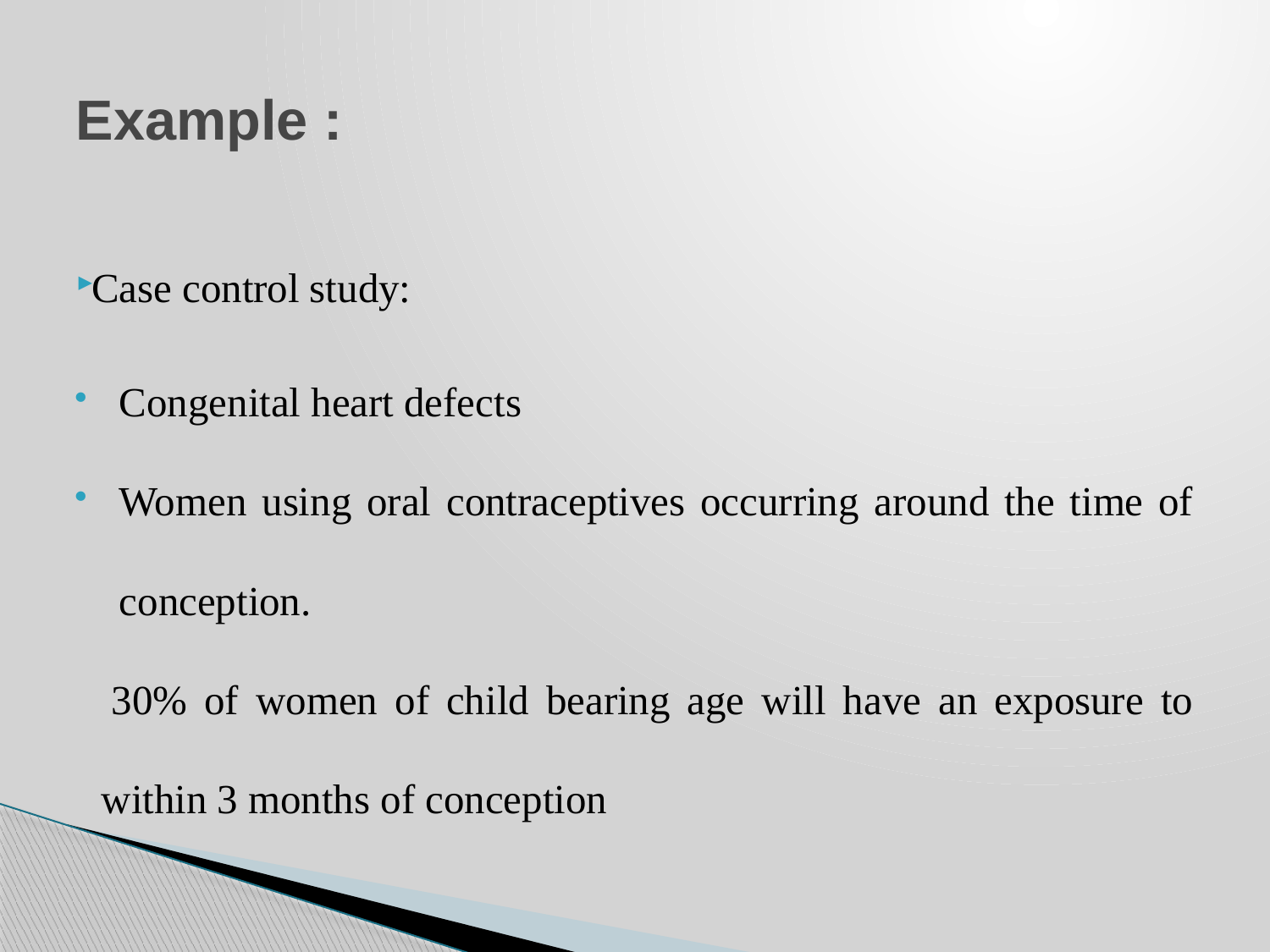

# Example :
Case control study:
Congenital heart defects
Women using oral contraceptives occurring around the time of conception.
 30% of women of child bearing age will have an exposure to within 3 months of conception